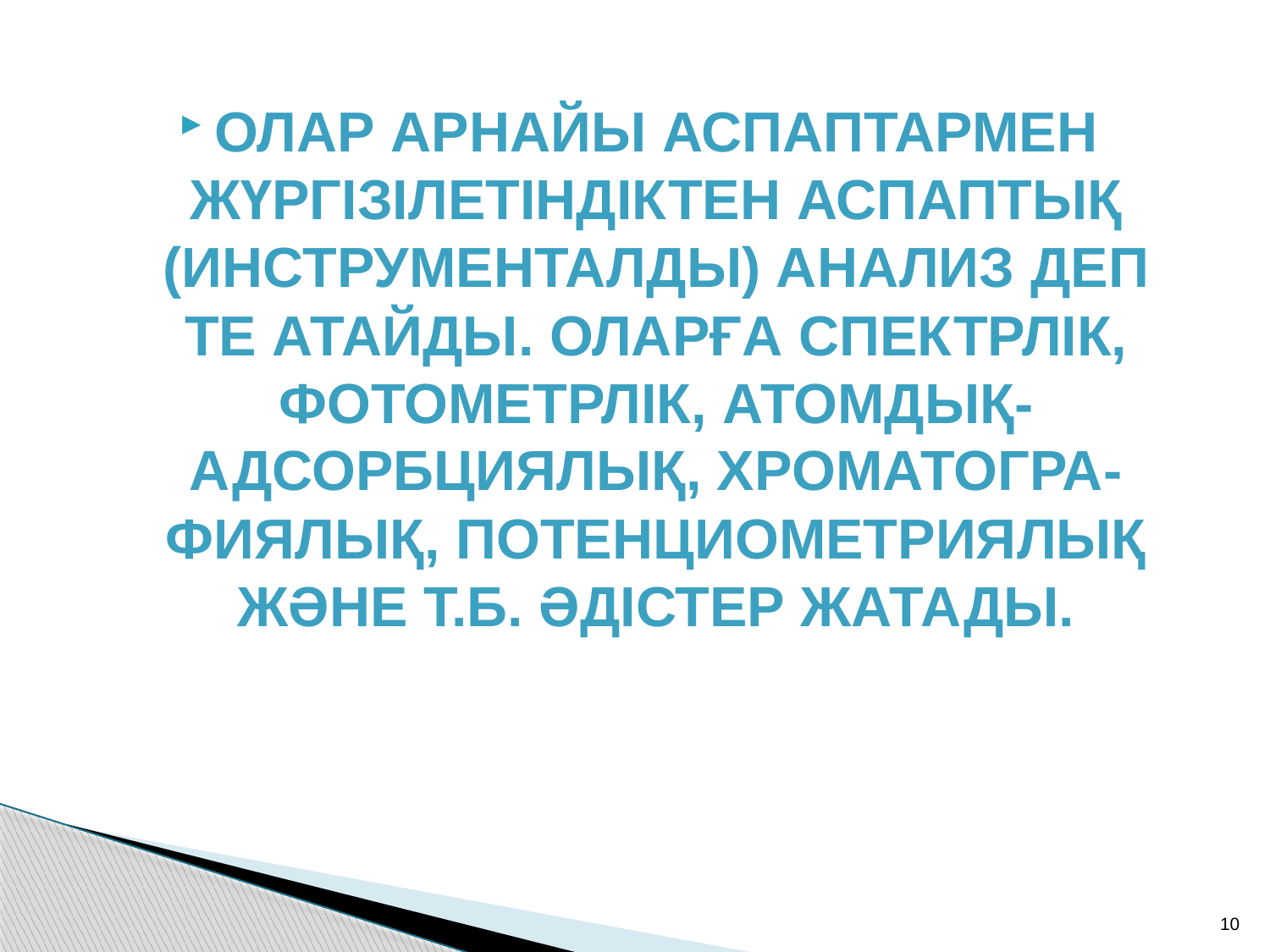

Олар арнайы аспаптармен жүргізілетіндіктен аспаптық (инструменталды) анализ деп те атайды. Оларға спектрлік, фотометрлік, атомдық-адсорбциялық, хроматогра- фиялық, потенциометриялық және т.б. әдістер жатады.

10